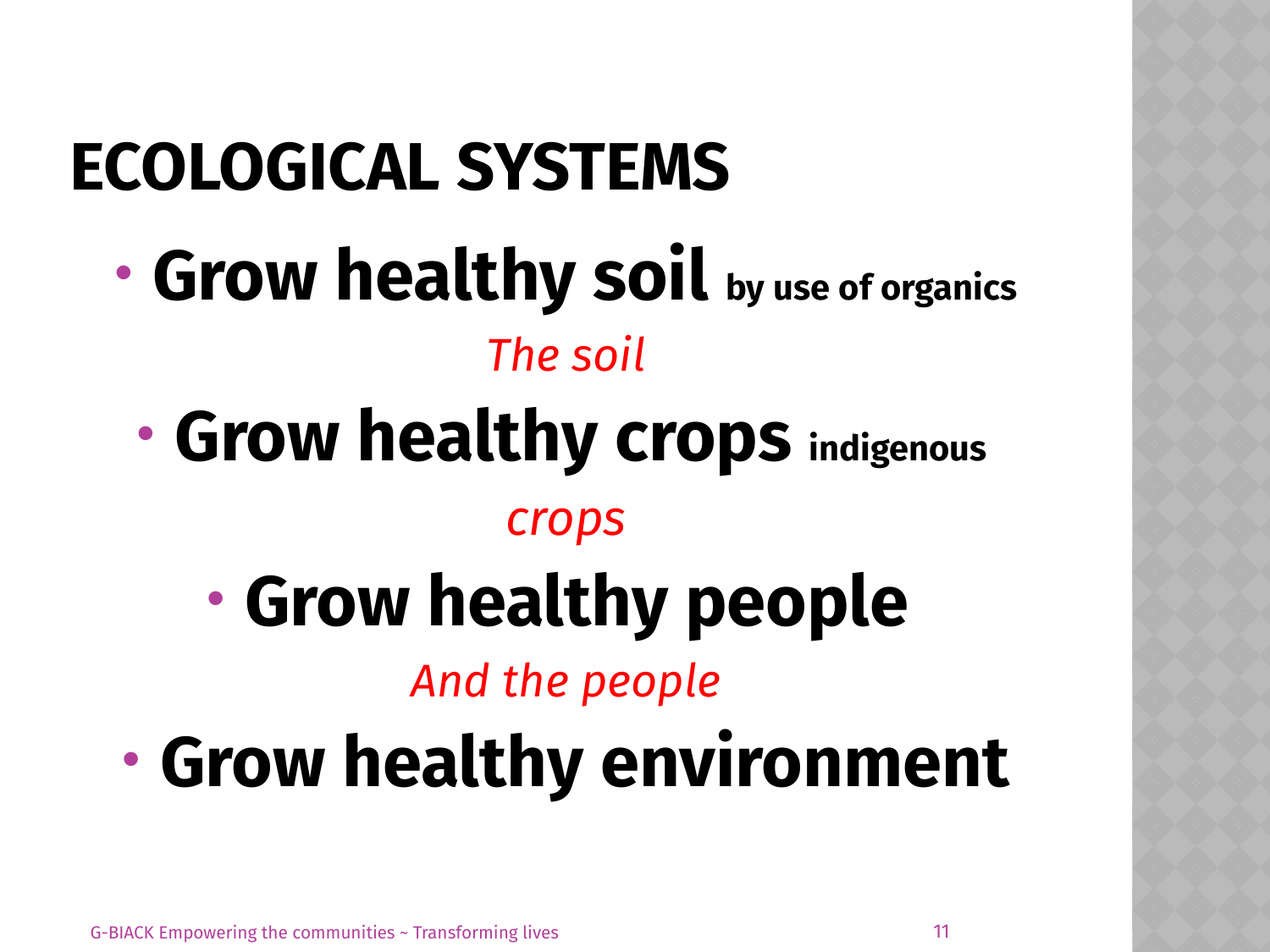

# Ecological systems
Grow healthy soil by use of organics
The soil
Grow healthy crops indigenous
crops
Grow healthy people
And the people
Grow healthy environment
11
G-BIACK Empowering the communities ~ Transforming lives